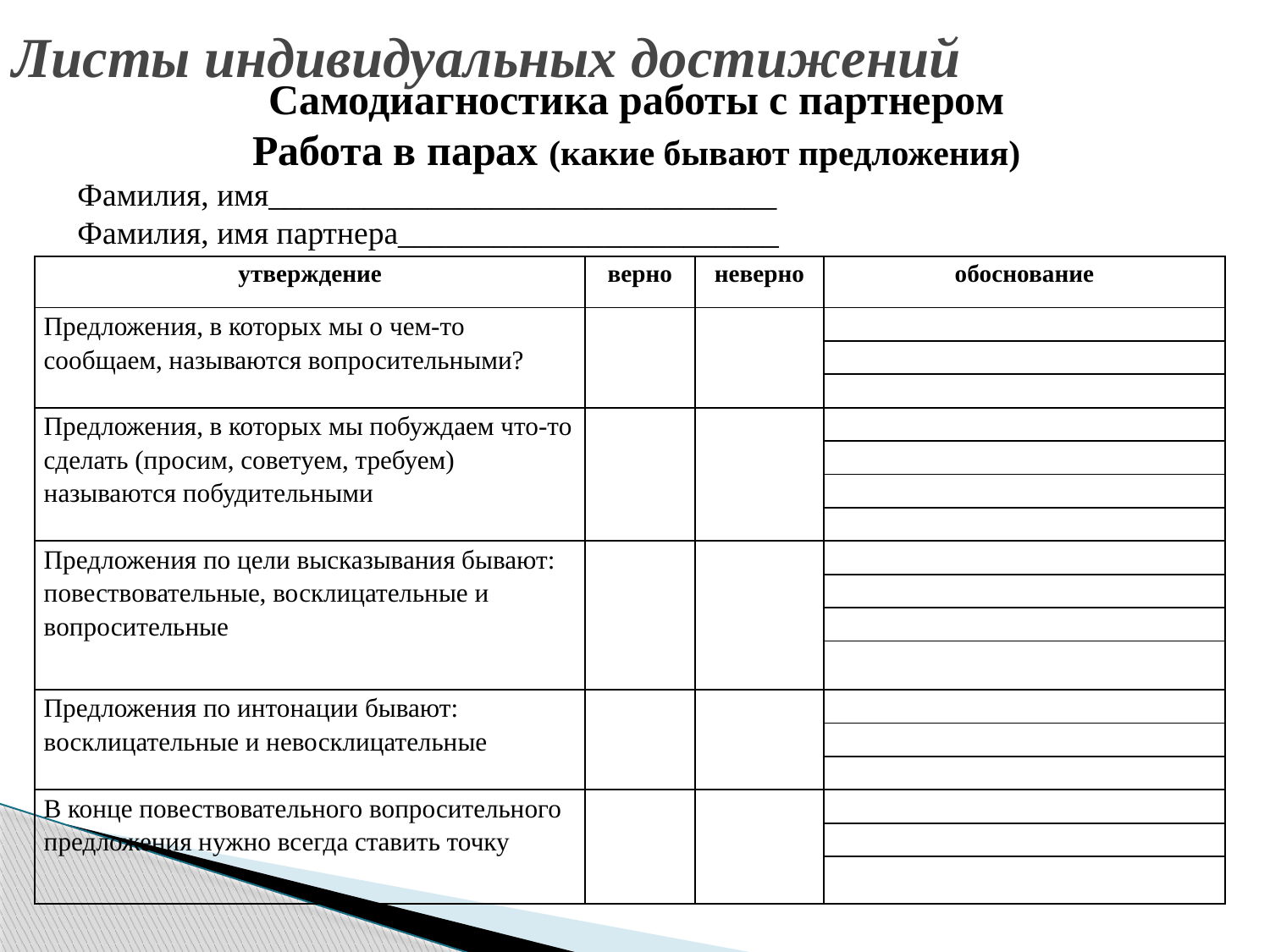

# Листы индивидуальных достижений
Самодиагностика работы с партнером
Работа в парах (какие бывают предложения)
Фамилия, имя________________________________
Фамилия, имя партнера________________________

| утверждение | верно | неверно | обоснование |
| --- | --- | --- | --- |
| Предложения, в которых мы о чем-то сообщаем, называются вопросительными? |  |  |  |
|  |  |  |  |
|  |  |  |  |
| Предложения, в которых мы побуждаем что-то сделать (просим, советуем, требуем) называются побудительными |  |  |  |
|  |  |  |  |
|  |  |  |  |
|  |  |  |  |
| Предложения по цели высказывания бывают: повествовательные, восклицательные и вопросительные |  |  |  |
|  |  |  |  |
|  |  |  |  |
|  |  |  |  |
| Предложения по интонации бывают: восклицательные и невосклицательные |  |  |  |
|  |  |  |  |
|  |  |  |  |
| В конце повествовательного вопросительного предложения нужно всегда ставить точку |  |  |  |
|  |  |  |  |
|  |  |  |  |